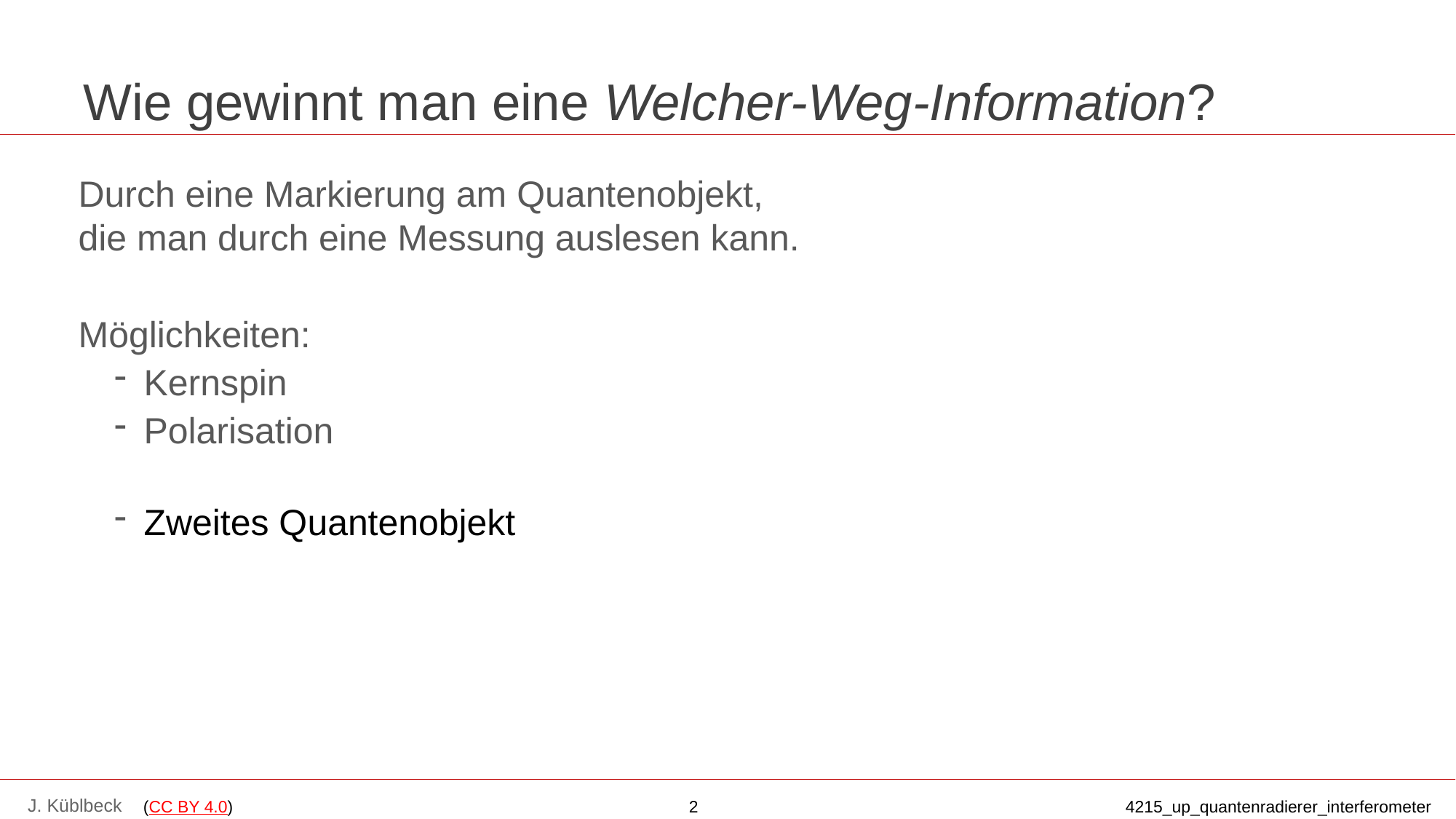

# Wie gewinnt man eine Welcher-Weg-Information?
Durch eine Markierung am Quantenobjekt,
die man durch eine Messung auslesen kann.

Möglichkeiten:
Kernspin
Polarisation
Zweites Quantenobjekt